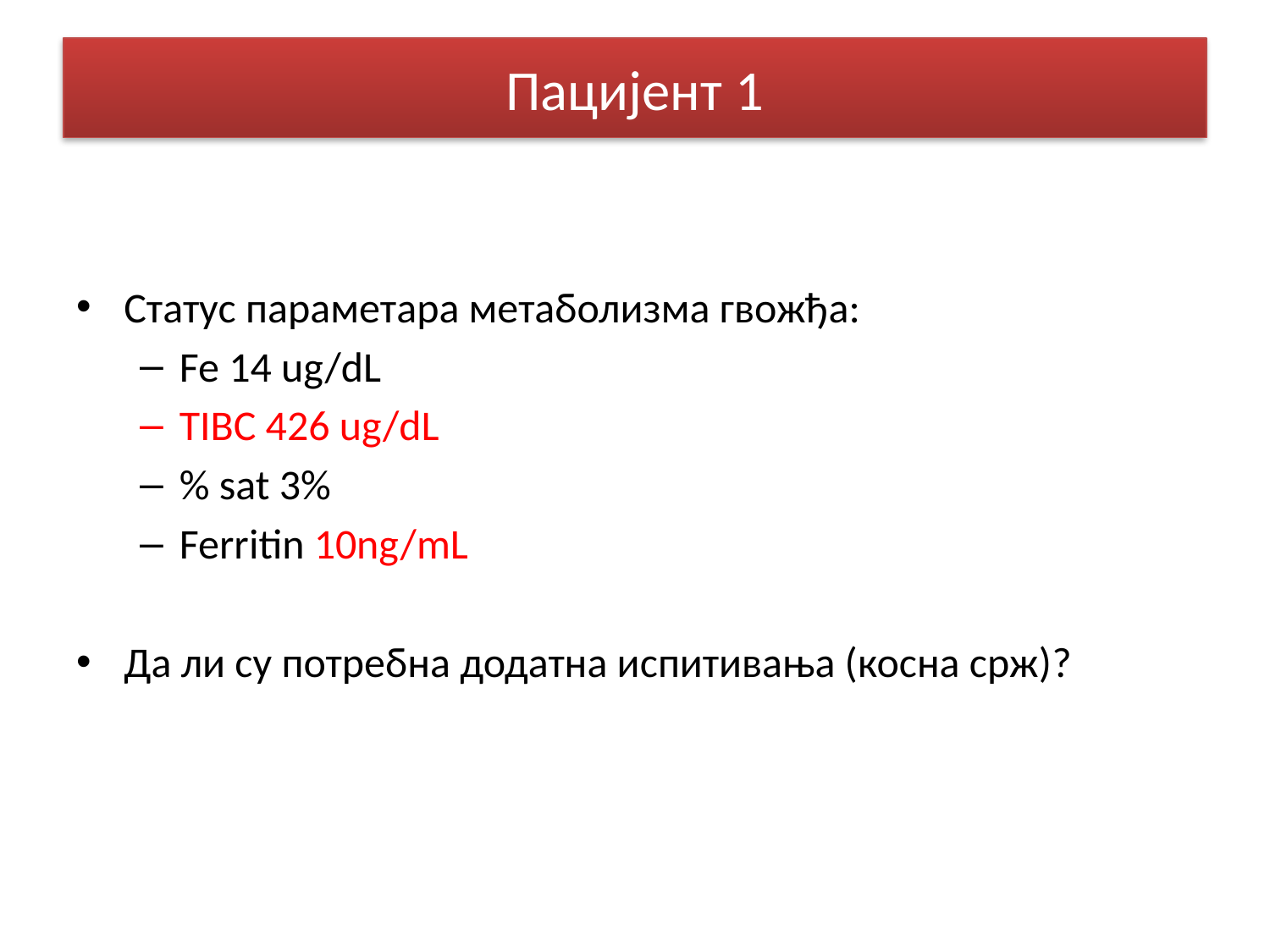

# Case A
Пацијент 1
Статус параметара метаболизма гвожђа:
Fe 14 ug/dL
TIBC 426 ug/dL
% sat 3%
Ferritin 10ng/mL

Да ли су потребна додатна испитивања (косна срж)?